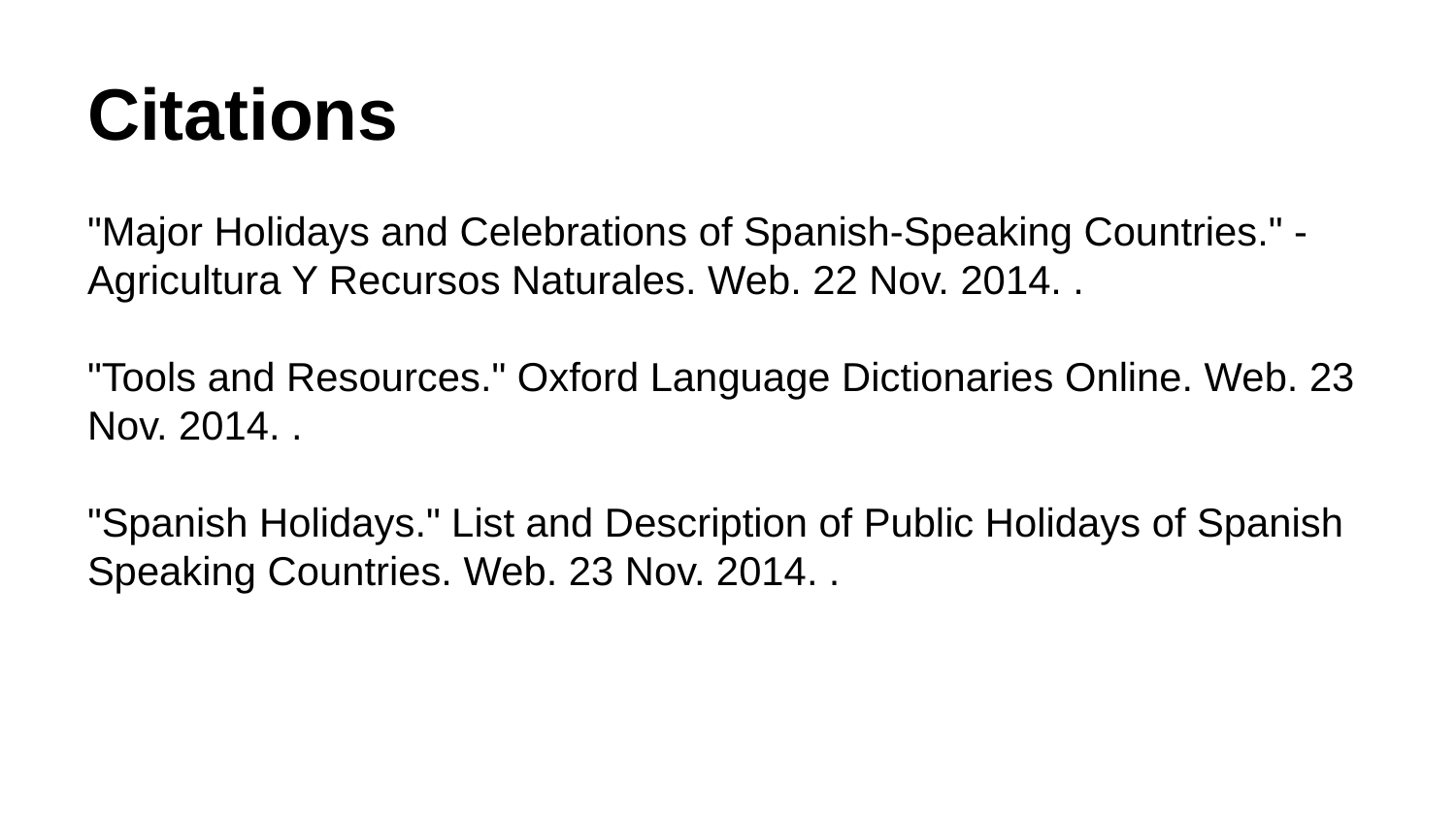

# Citations
"Major Holidays and Celebrations of Spanish-Speaking Countries." - Agricultura Y Recursos Naturales. Web. 22 Nov. 2014. .

"Tools and Resources." Oxford Language Dictionaries Online. Web. 23 Nov. 2014. .

"Spanish Holidays." List and Description of Public Holidays of Spanish Speaking Countries. Web. 23 Nov. 2014. .